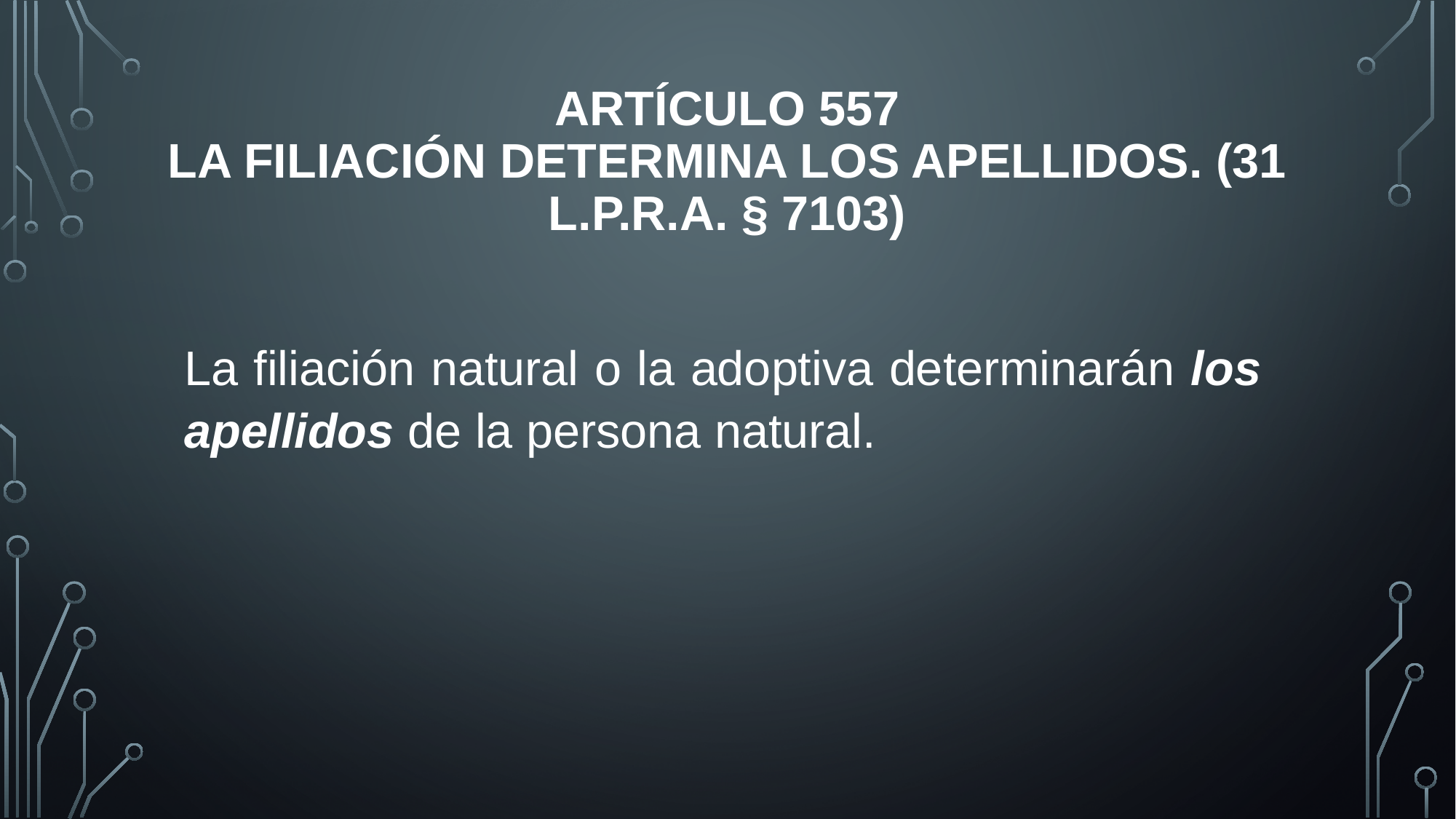

# Artículo 557 La filiación determina los apellidos. (31 L.P.R.A. § 7103)

La filiación natural o la adoptiva determinarán los apellidos de la persona natural.